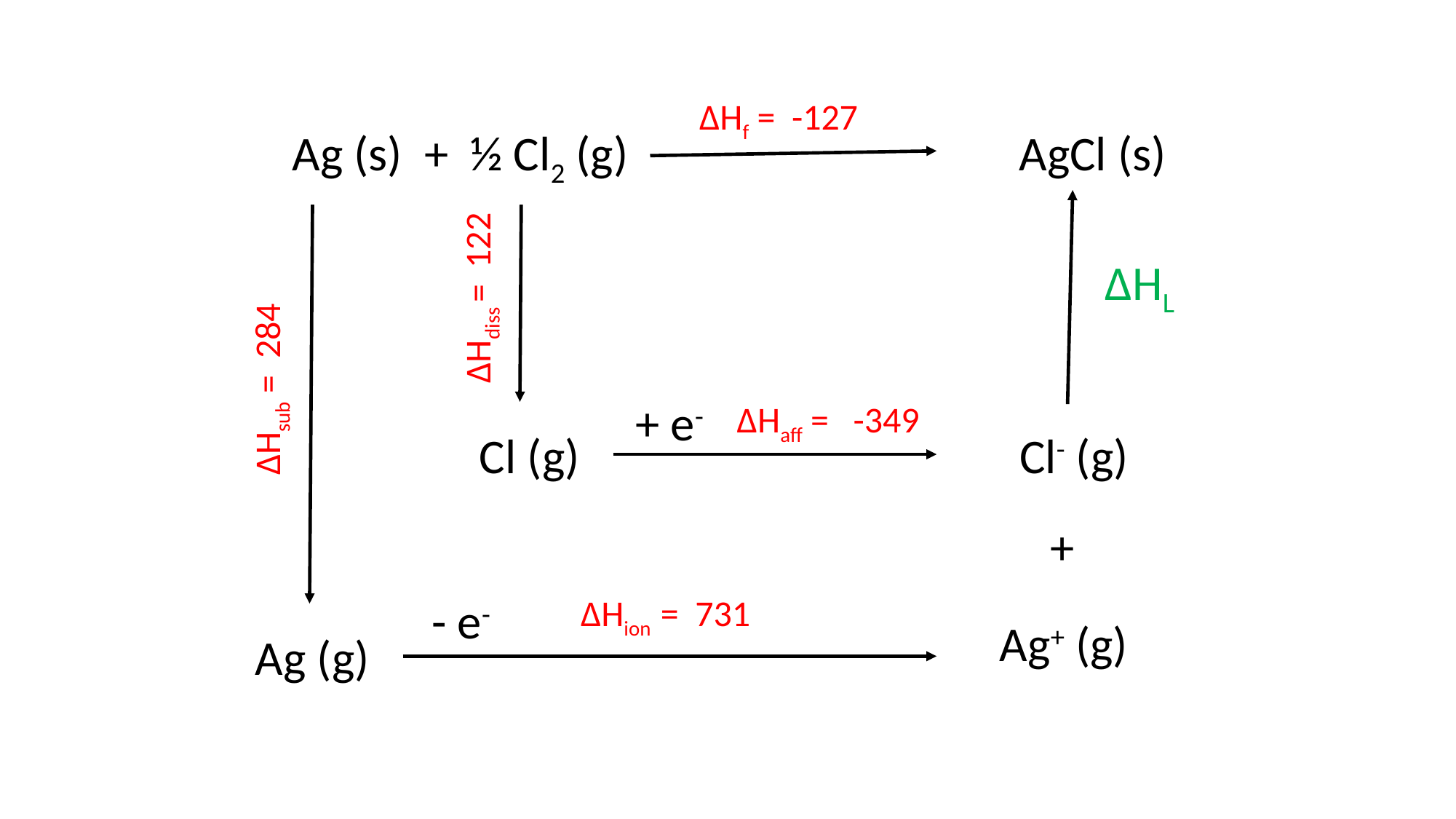

∆Hf =  -127
Ag (s)  +  ½ Cl2 (g)
AgCl (s)
∆HL
∆Hdiss =  122
∆Hsub =  284
+ e-
∆Haff =   -349
Cl (g)
Cl- (g)
+
- e-
∆Hion  =  731
Ag+ (g)
Ag (g)